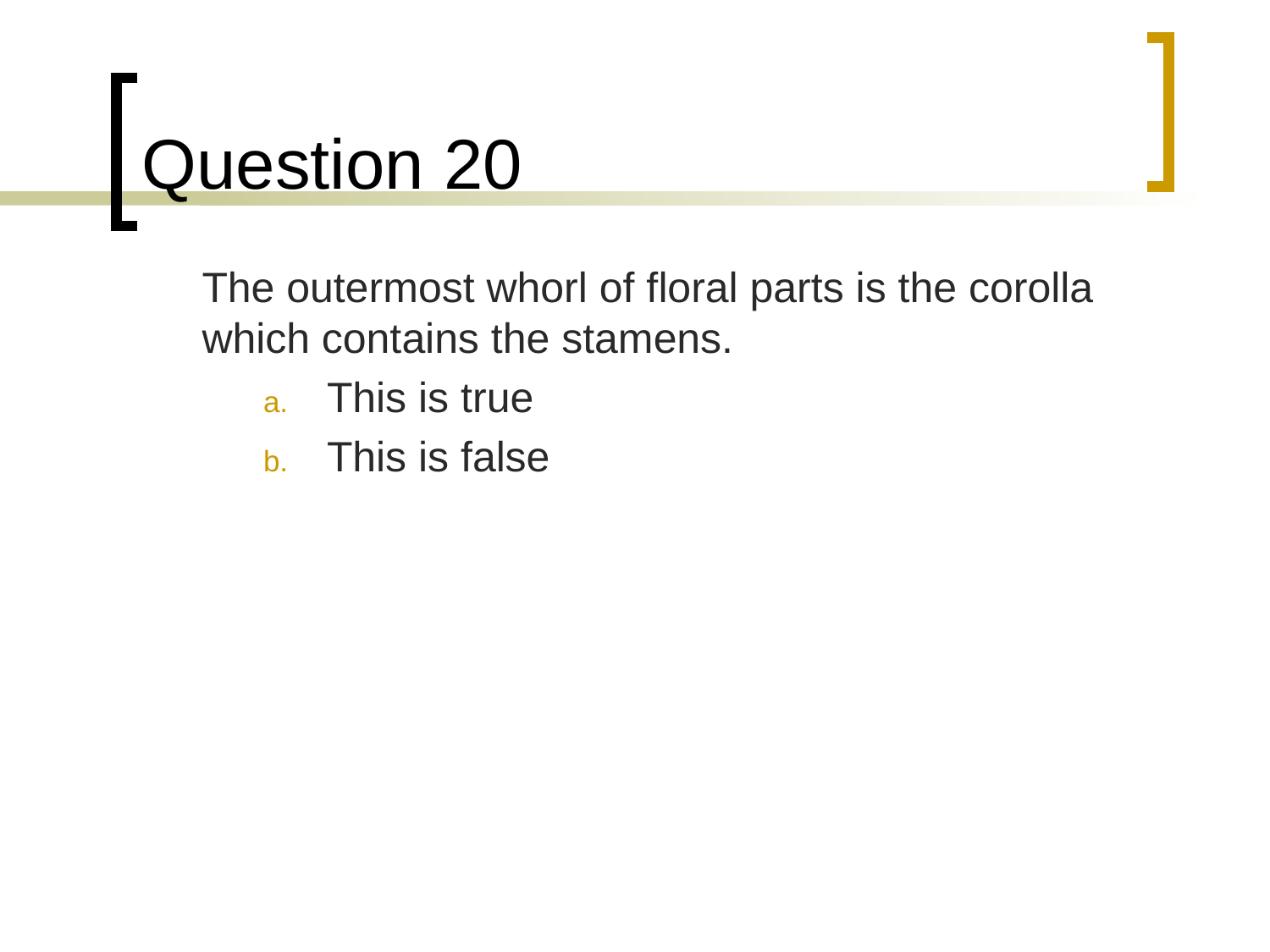

# Question 20
	The outermost whorl of floral parts is the corolla which contains the stamens.
This is true
This is false